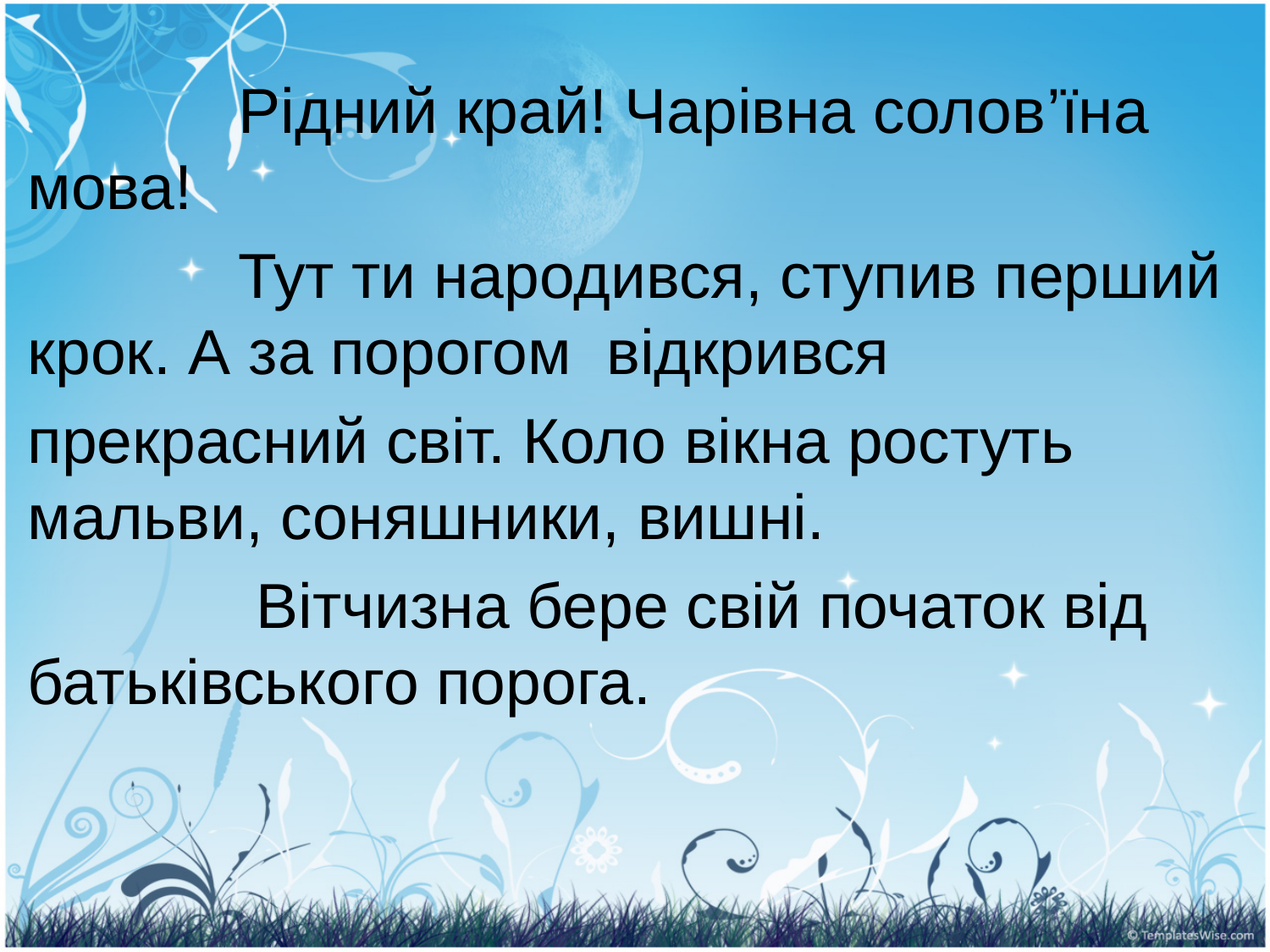

Рідний край! Чарівна солов’їна мова!
            Тут ти народився, ступив перший крок. А за порогом  відкрився
прекрасний світ. Коло вікна ростуть мальви, соняшники, вишні.
             Вітчизна бере свій початок від батьківського порога.
#